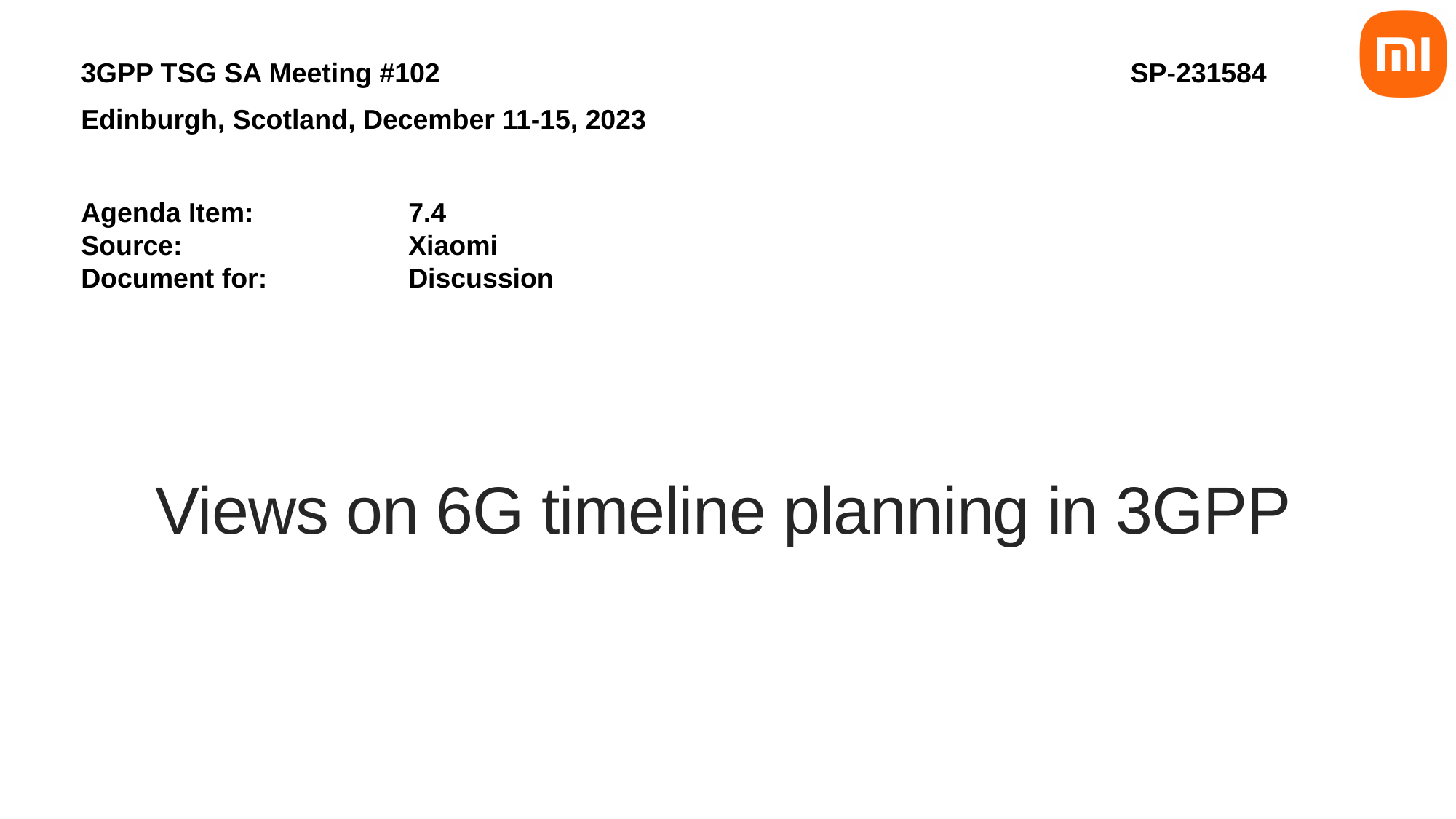

3GPP TSG SA Meeting #102
Edinburgh, Scotland, December 11-15, 2023

Agenda Item: 		7.4
Source: 		Xiaomi
Document for:		Discussion

SP-231584
# Views on 6G timeline planning in 3GPP